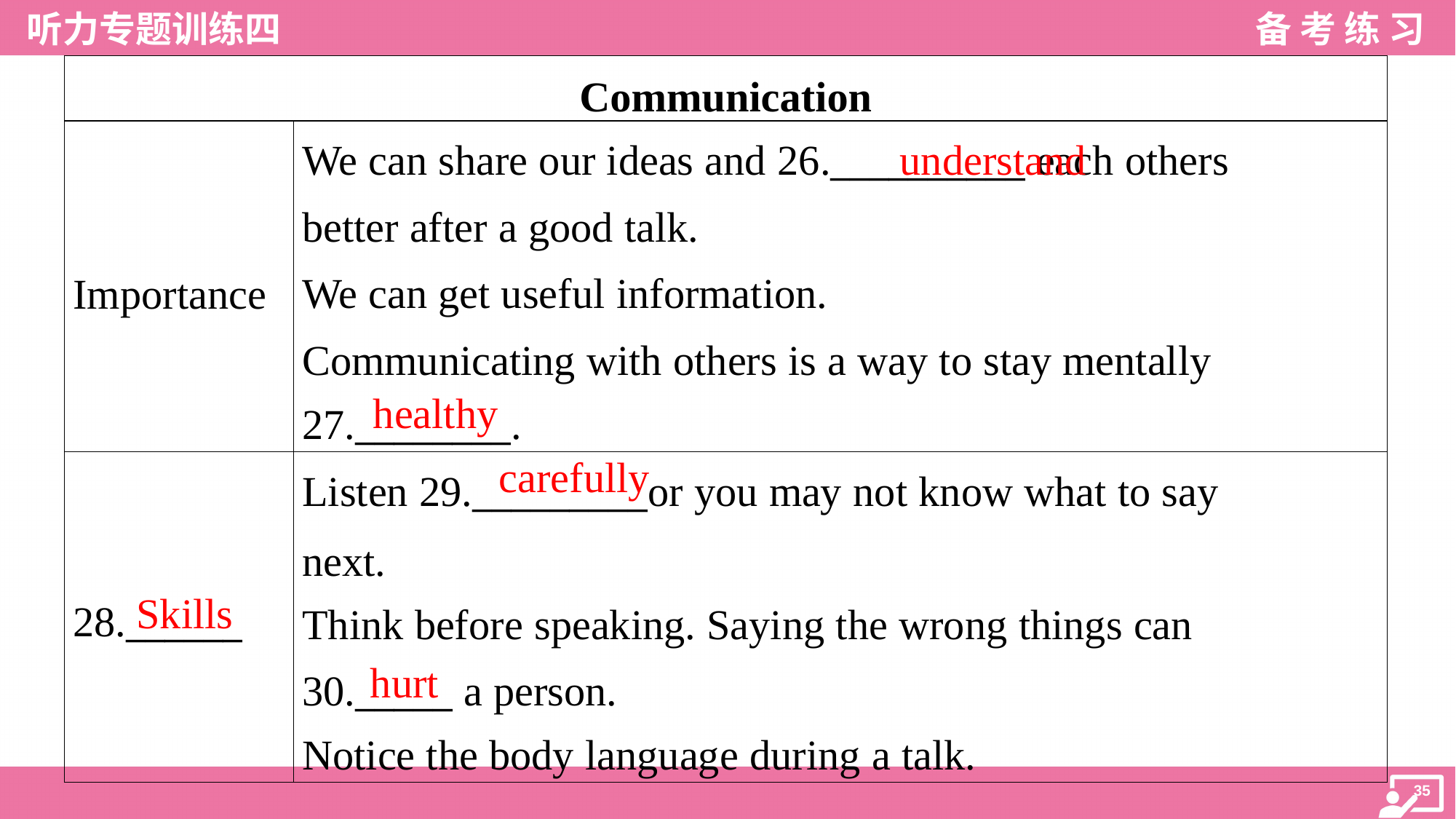

| Communication |  |
| --- | --- |
| Importance | We can share our ideas and 26.\_\_\_\_\_\_\_\_\_\_ each others better after a good talk. We can get useful information. Communicating with others is a way to stay mentally 27.\_\_\_\_\_\_\_\_. |
| 28.\_\_\_\_\_\_ | Listen 29.\_\_\_\_\_\_\_\_\_or you may not know what to say next. Think before speaking. Saying the wrong things can 30.\_\_\_\_\_ a person. Notice the body language during a talk. |
understand
healthy
carefully
Skills
hurt